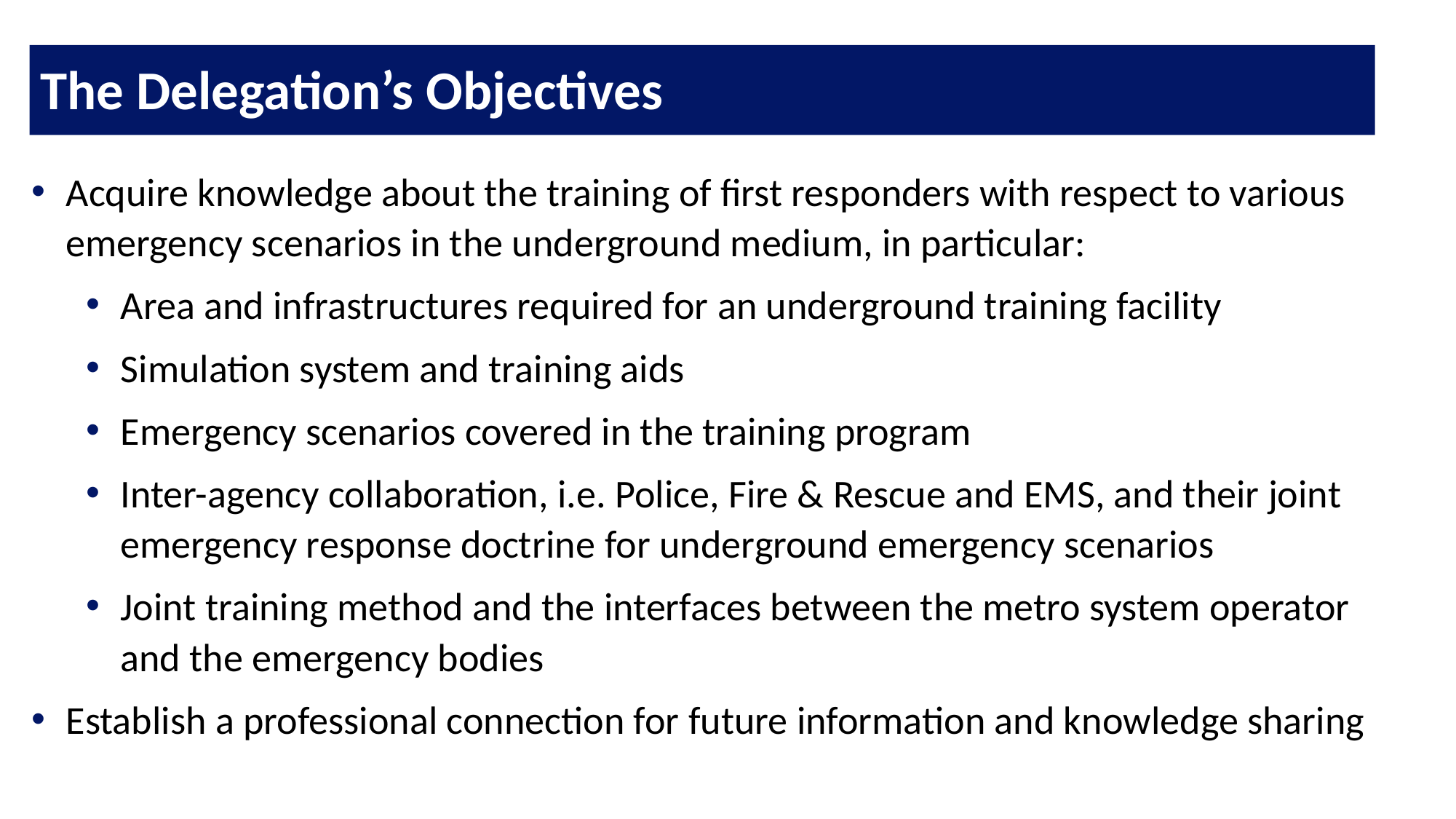

The Delegation’s Objectives
Acquire knowledge about the training of first responders with respect to various emergency scenarios in the underground medium, in particular:
Area and infrastructures required for an underground training facility
Simulation system and training aids
Emergency scenarios covered in the training program
Inter-agency collaboration, i.e. Police, Fire & Rescue and EMS, and their joint emergency response doctrine for underground emergency scenarios
Joint training method and the interfaces between the metro system operator and the emergency bodies
Establish a professional connection for future information and knowledge sharing